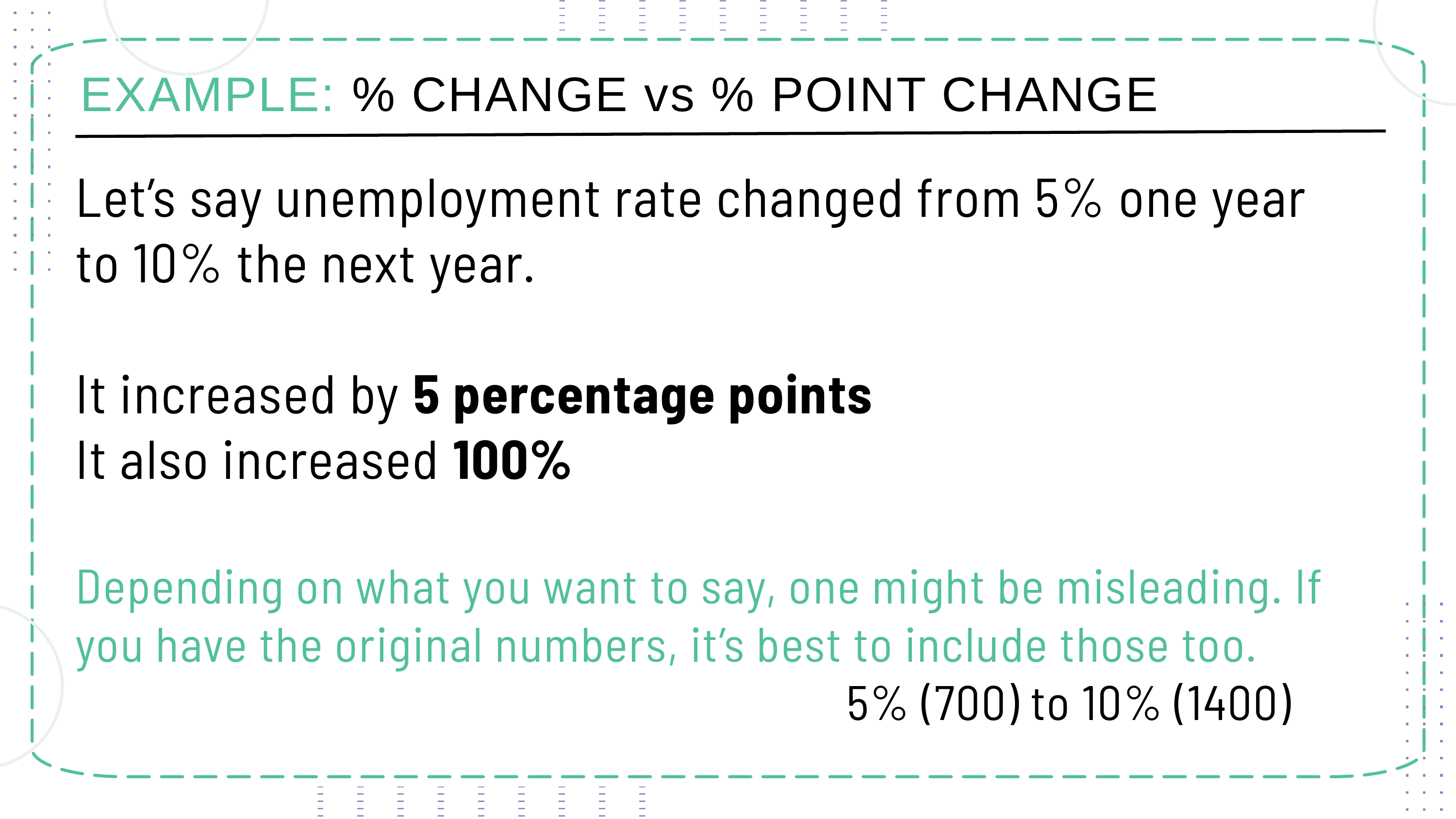

EXAMPLE: % CHANGE vs % POINT CHANGE

Let’s say unemployment rate changed from 5% one year to 10% the next year.

It increased by 5 percentage points
It also increased 100%

Depending on what you want to say, one might be misleading. If you have the original numbers, it’s best to include those too.
										    5% (700) to 10% (1400)